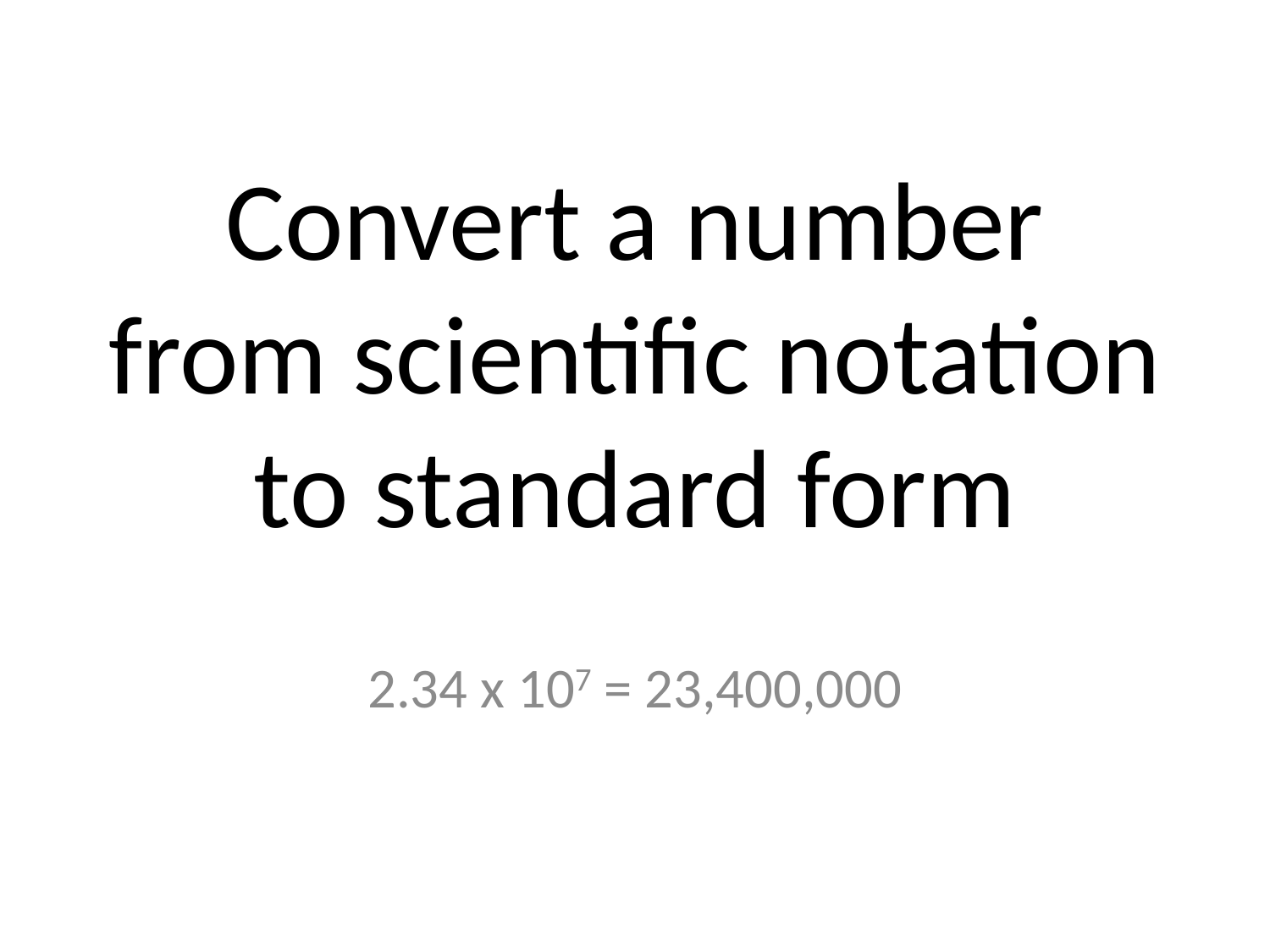

# Convert a number from scientific notation to standard form
2.34 x 107 = 23,400,000